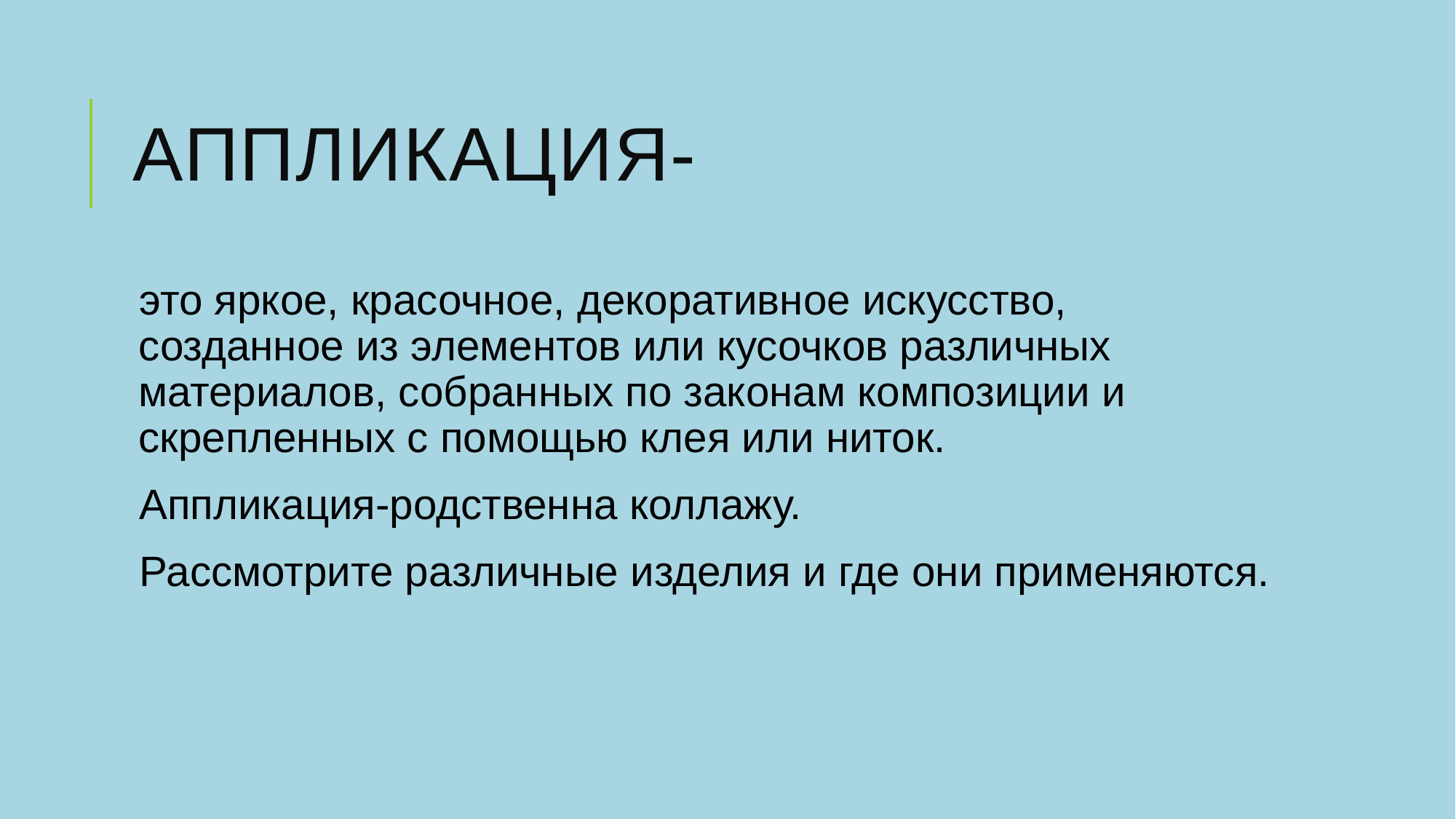

# Аппликация-
это яркое, красочное, декоративное искусство, созданное из элементов или кусочков различных материалов, собранных по законам композиции и скрепленных с помощью клея или ниток.
Аппликация-родственна коллажу.
Рассмотрите различные изделия и где они применяются.